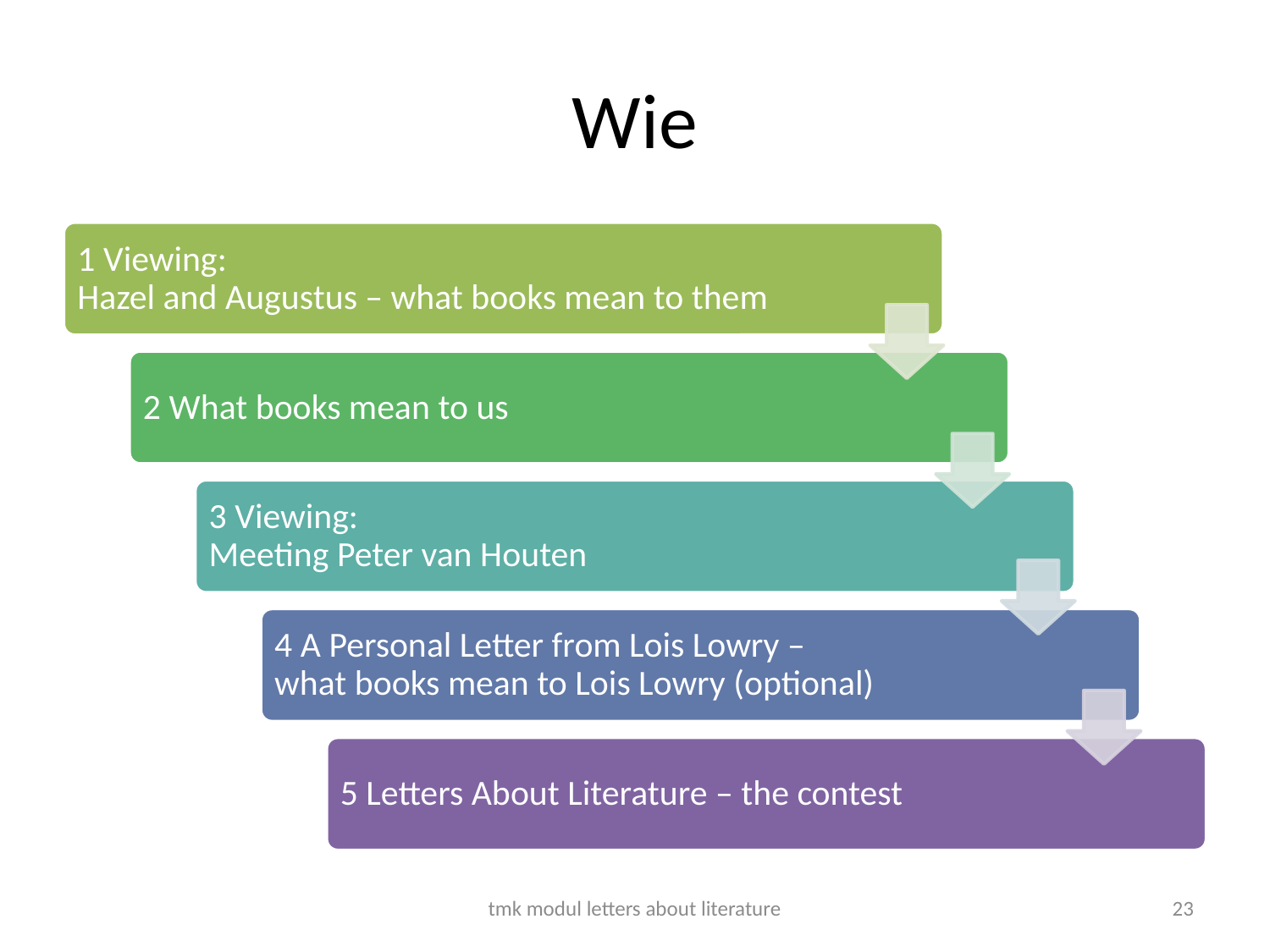

# Wie
1 Viewing:
Hazel and Augustus – what books mean to them
2 What books mean to us
3 Viewing:
Meeting Peter van Houten
4 A Personal Letter from Lois Lowry –
what books mean to Lois Lowry (optional)
5 Letters About Literature – the contest

tmk modul letters about literature
23